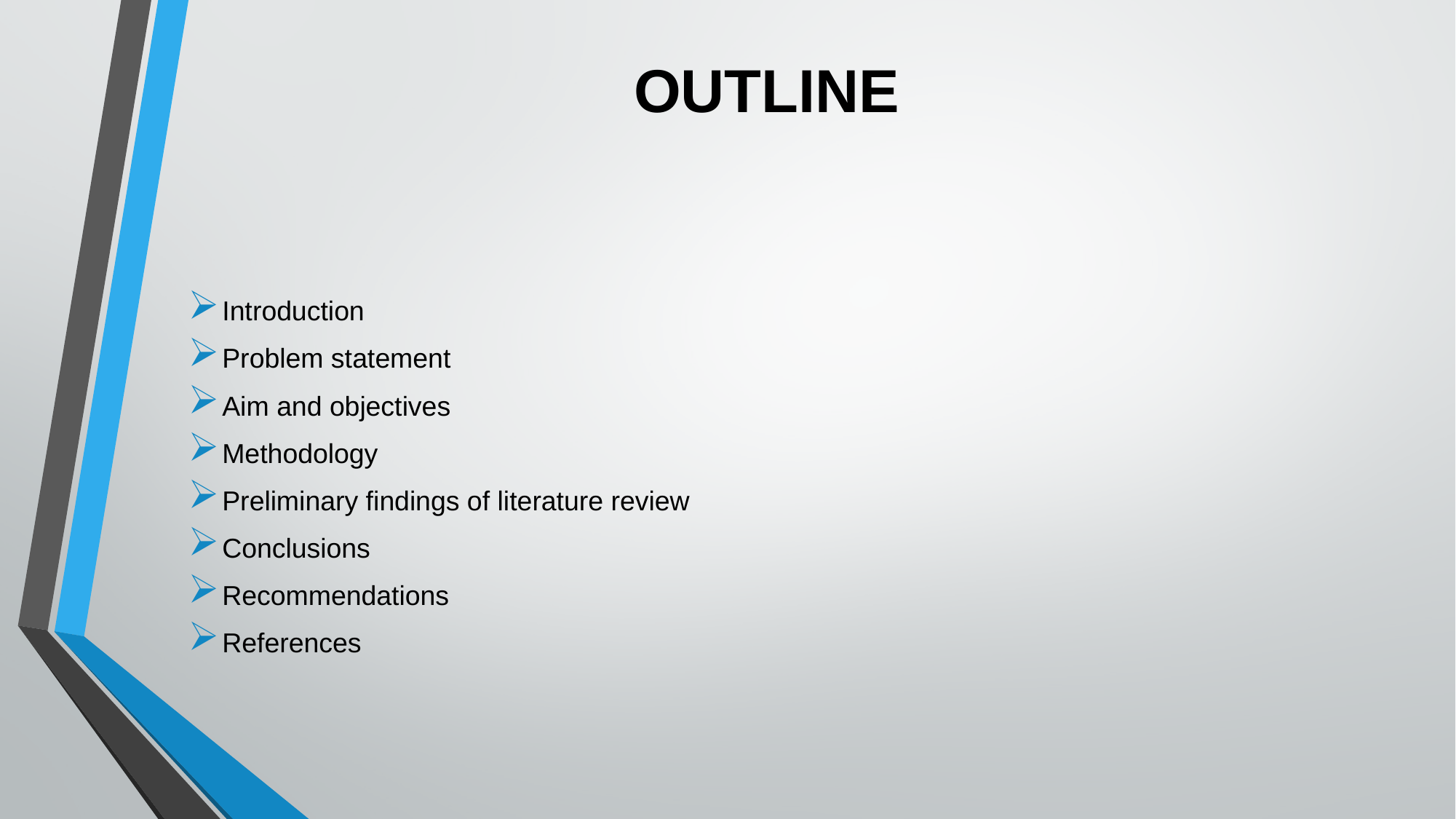

# OUTLINE

Introduction
Problem statement
Aim and objectives
Methodology
Preliminary findings of literature review
Conclusions
Recommendations
References